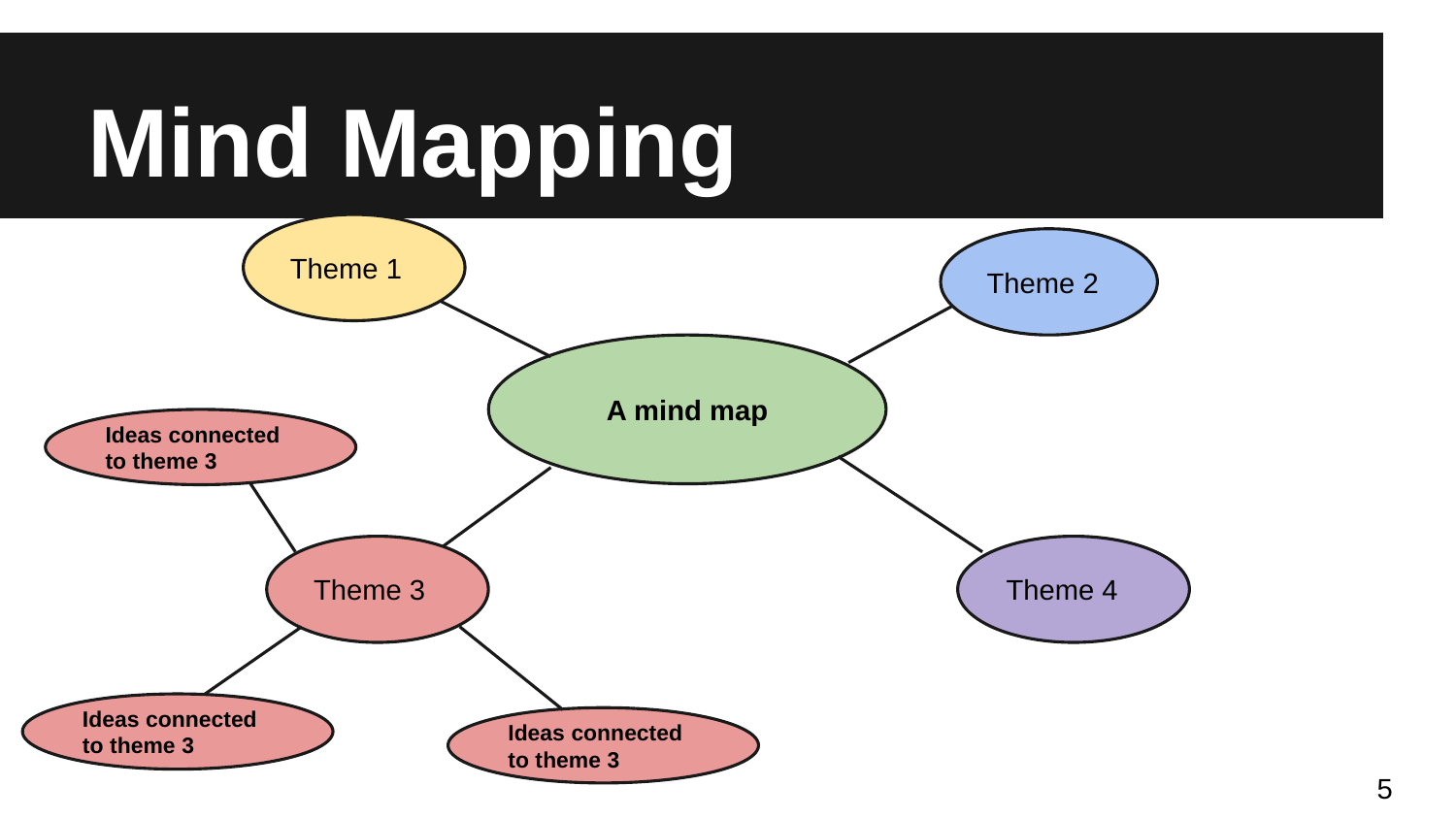

#
Mind Mapping
Theme 1
Theme 2
A mind map
Ideas connected to theme 3
Theme 3
Theme 4

Ideas connected to theme 3
Ideas connected to theme 3
5